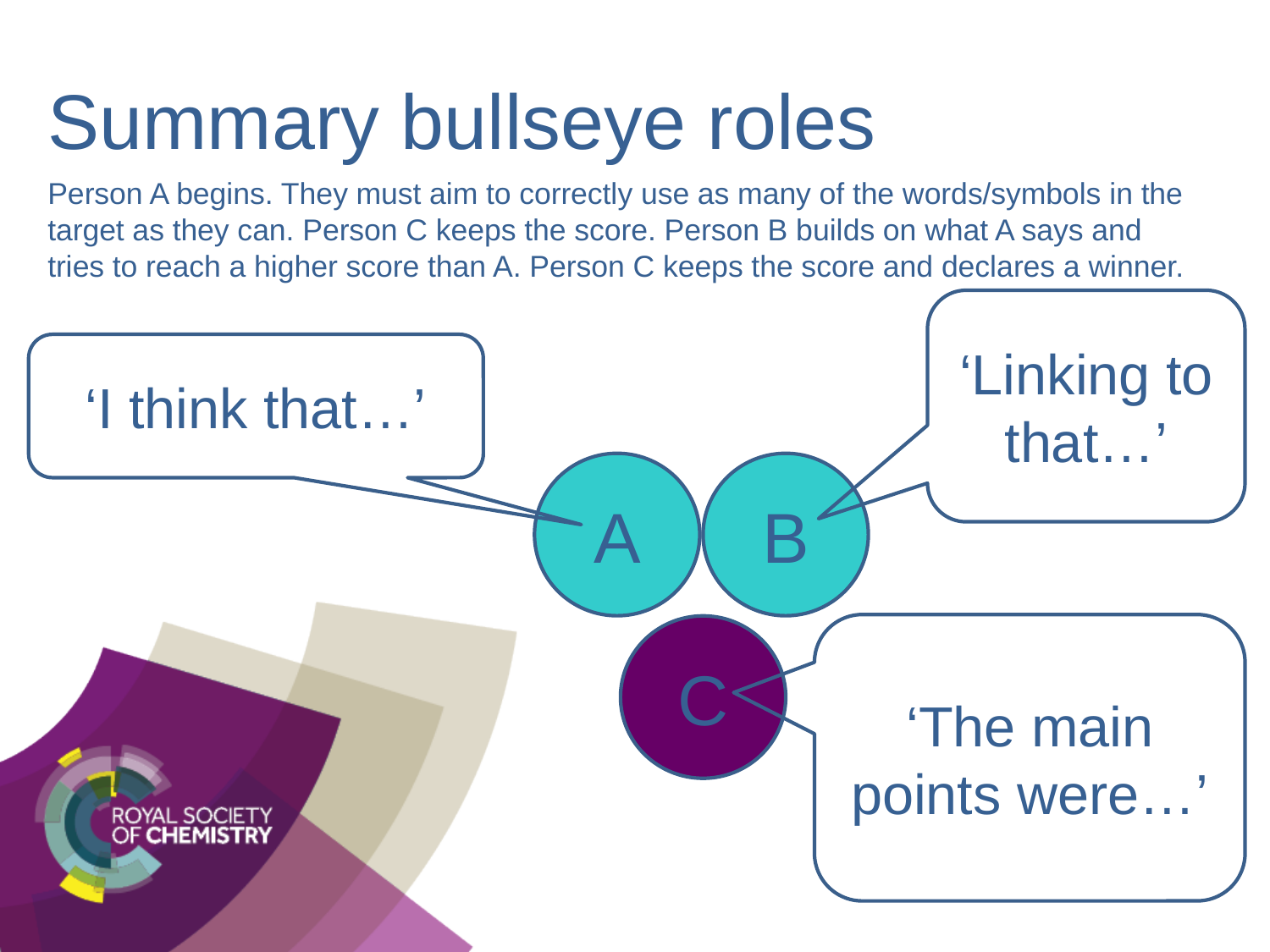

# Summary bullseye roles
Person A begins. They must aim to correctly use as many of the words/symbols in the target as they can. Person C keeps the score. Person B builds on what A says and tries to reach a higher score than A. Person C keeps the score and declares a winner.

‘Linking to that…’
‘I think that…’
A
B
‘The main points were…’
C